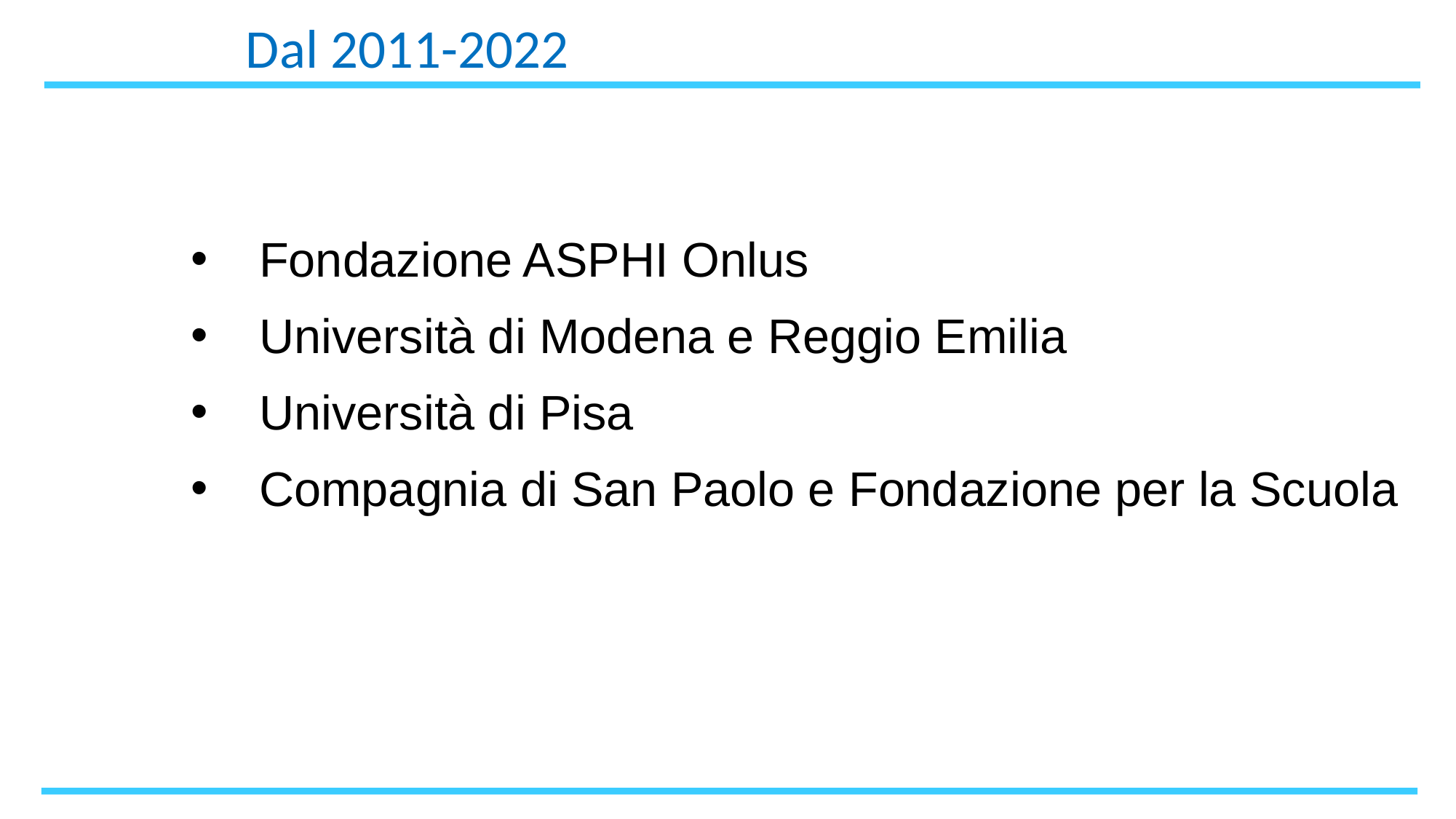

Dal 2011-2022

Fondazione ASPHI Onlus

Università di Modena e Reggio Emilia

Università di Pisa

Compagnia di San Paolo e Fondazione per la Scuola